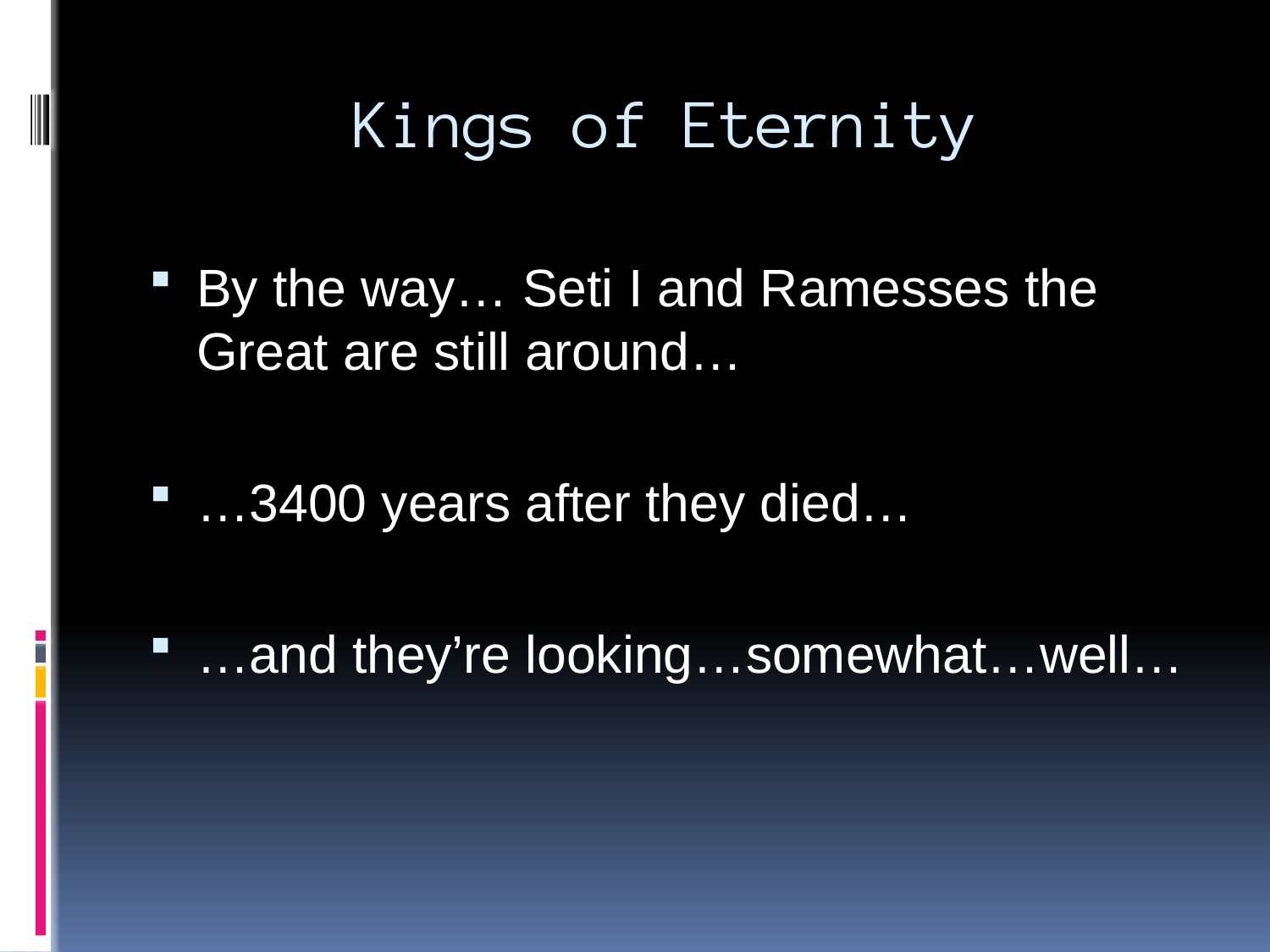

# Kings of Eternity
By the way… Seti I and Ramesses the Great are still around…

…3400 years after they died…

…and they’re looking…somewhat…well…